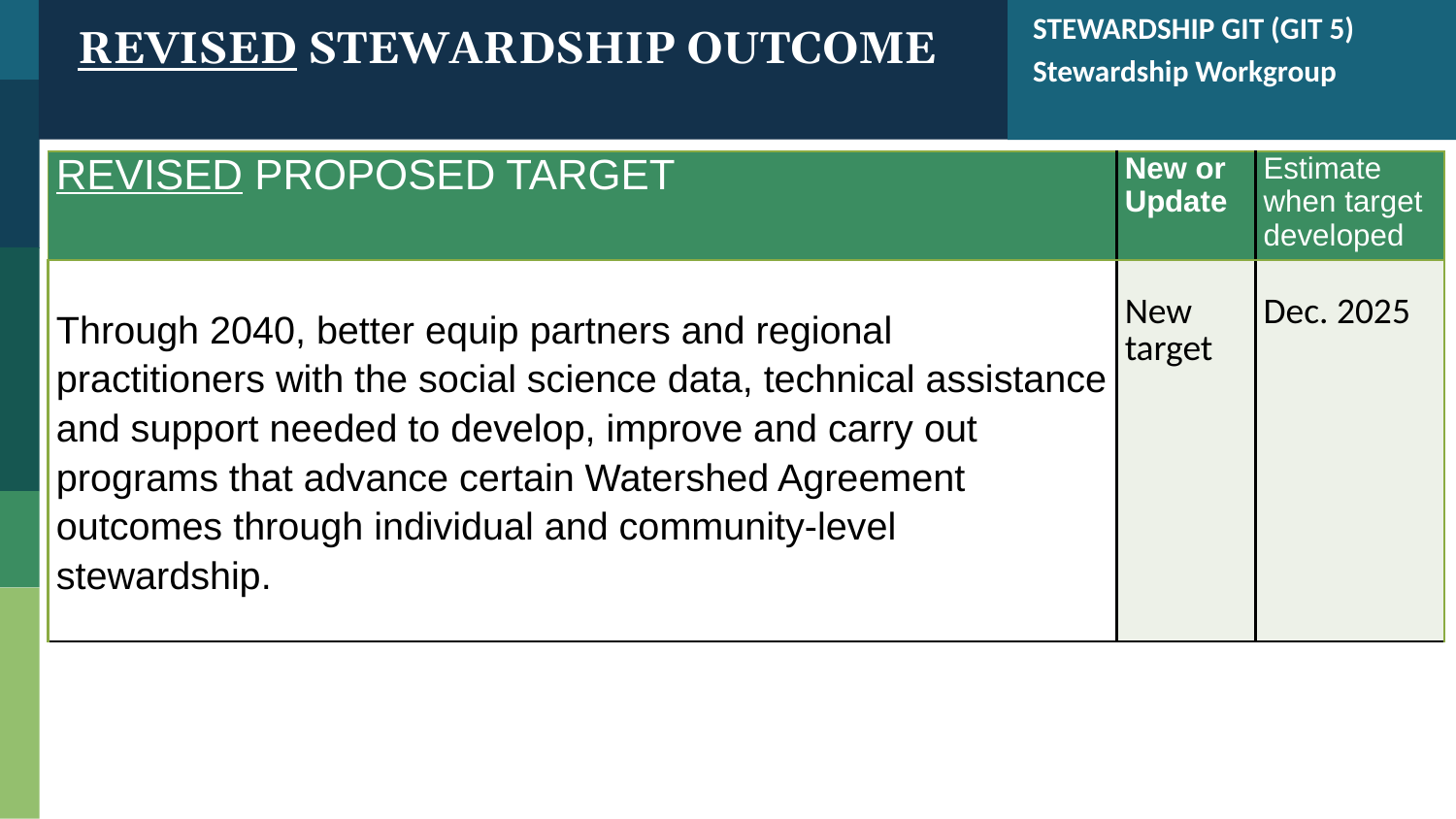

STEWARDSHIP GIT (GIT 5)
Stewardship Workgroup

REVISED STEWARDSHIP OUTCOME

| REVISED PROPOSED TARGET | New or Update | Estimate when target developed |
| --- | --- | --- |
| Through 2040, better equip partners and regional practitioners with the social science data, technical assistance and support needed to develop, improve and carry out programs that advance certain Watershed Agreement outcomes through individual and community-level stewardship. | New target | Dec. 2025 |